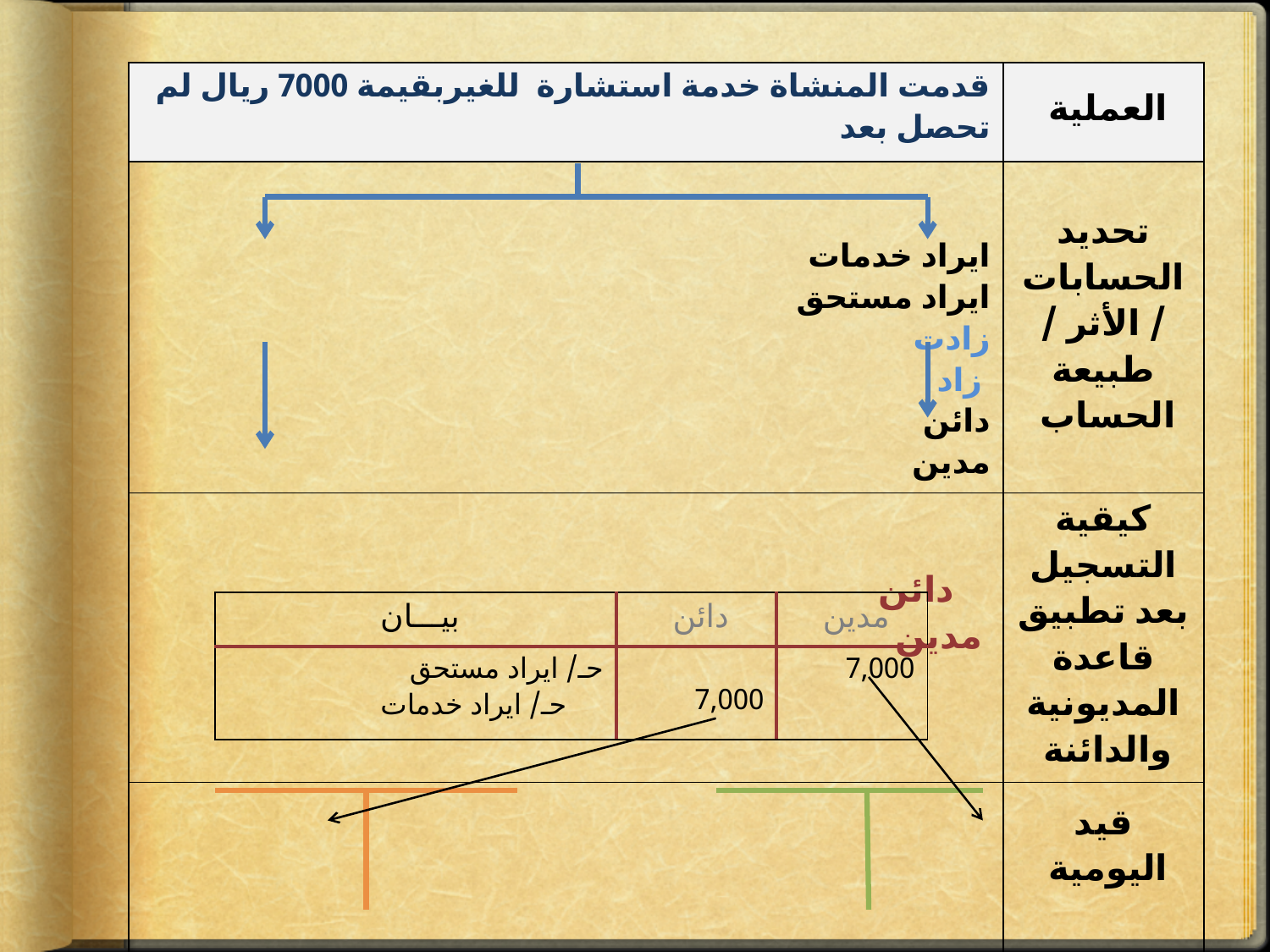

| قدمت المنشاة خدمة استشارة للغيربقيمة 7000 ريال لم تحصل بعد | العملية |
| --- | --- |
| ايراد خدمات ايراد مستحق زادت زاد دائن مدين | تحديد الحسابات / الأثر / طبيعة الحساب |
| دائن مدين | كيقية التسجيل بعد تطبيق قاعدة المديونية والدائنة |
|  | قيد اليومية |
| حـ/ايراد مستحق حـ/ايراد خدمات 7,000 7,000 | الترحيل لدفتر الأستاذ |
| بيـــان | دائن | مدين |
| --- | --- | --- |
| حـ/ ايراد مستحق حـ/ ايراد خدمات | 7,000 | 7,000 |